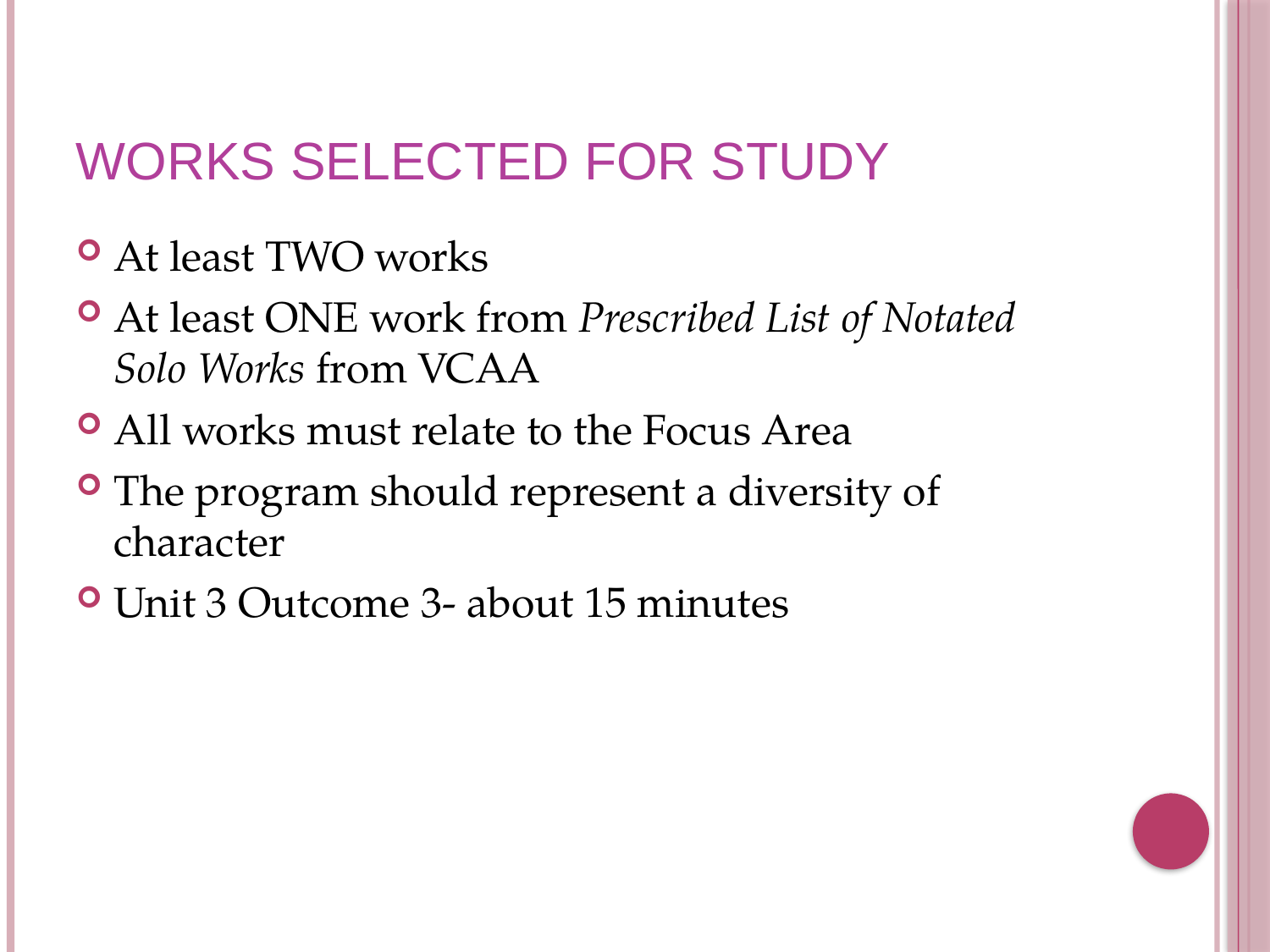

# Works selected for study
At least TWO works
At least ONE work from Prescribed List of Notated Solo Works from VCAA
All works must relate to the Focus Area
The program should represent a diversity of character
Unit 3 Outcome 3- about 15 minutes